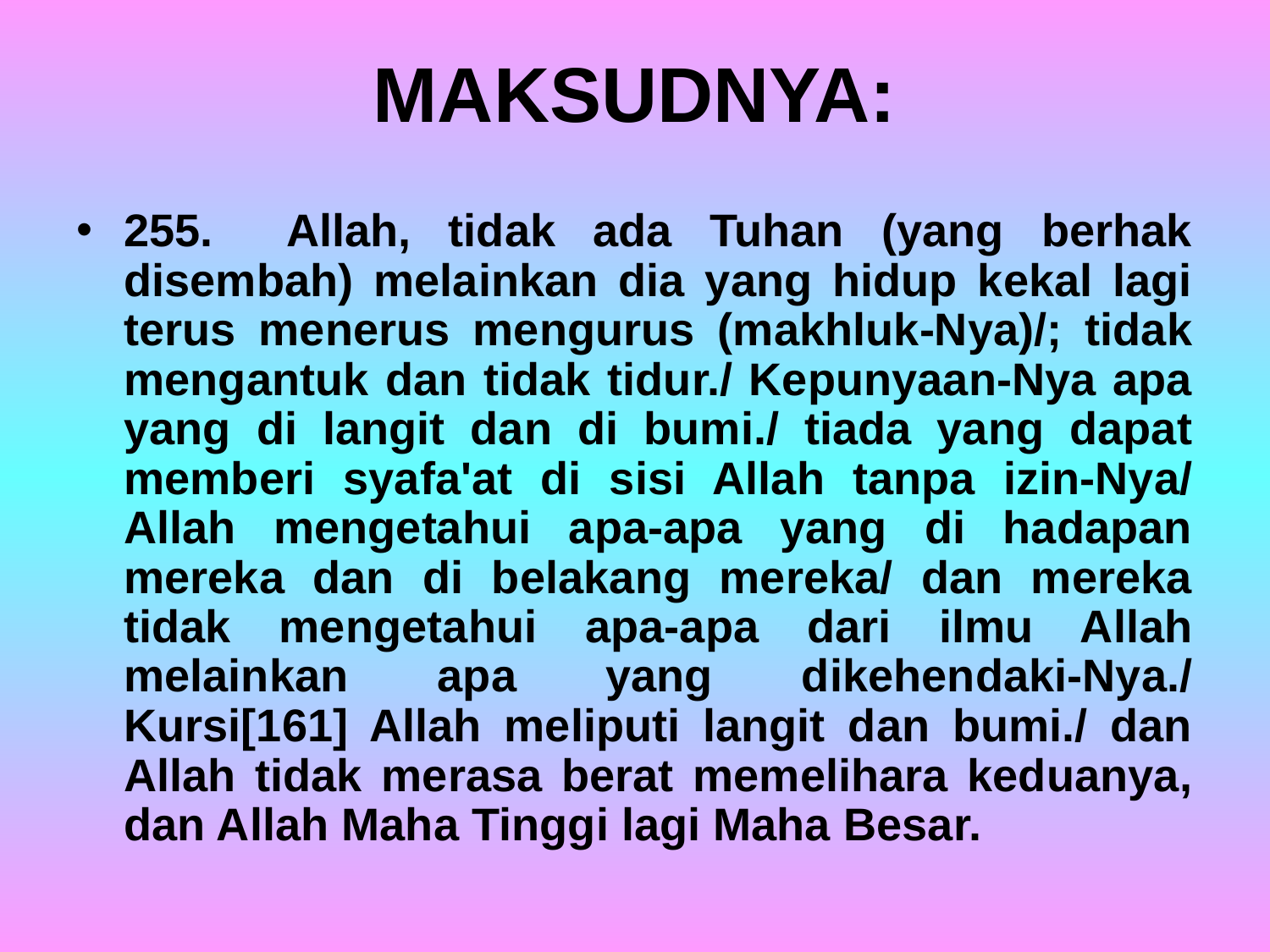

# MAKSUDNYA:
255.  Allah, tidak ada Tuhan (yang berhak disembah) melainkan dia yang hidup kekal lagi terus menerus mengurus (makhluk-Nya)/; tidak mengantuk dan tidak tidur./ Kepunyaan-Nya apa yang di langit dan di bumi./ tiada yang dapat memberi syafa'at di sisi Allah tanpa izin-Nya/ Allah mengetahui apa-apa yang di hadapan mereka dan di belakang mereka/ dan mereka tidak mengetahui apa-apa dari ilmu Allah melainkan apa yang dikehendaki-Nya./ Kursi[161] Allah meliputi langit dan bumi./ dan Allah tidak merasa berat memelihara keduanya, dan Allah Maha Tinggi lagi Maha Besar.